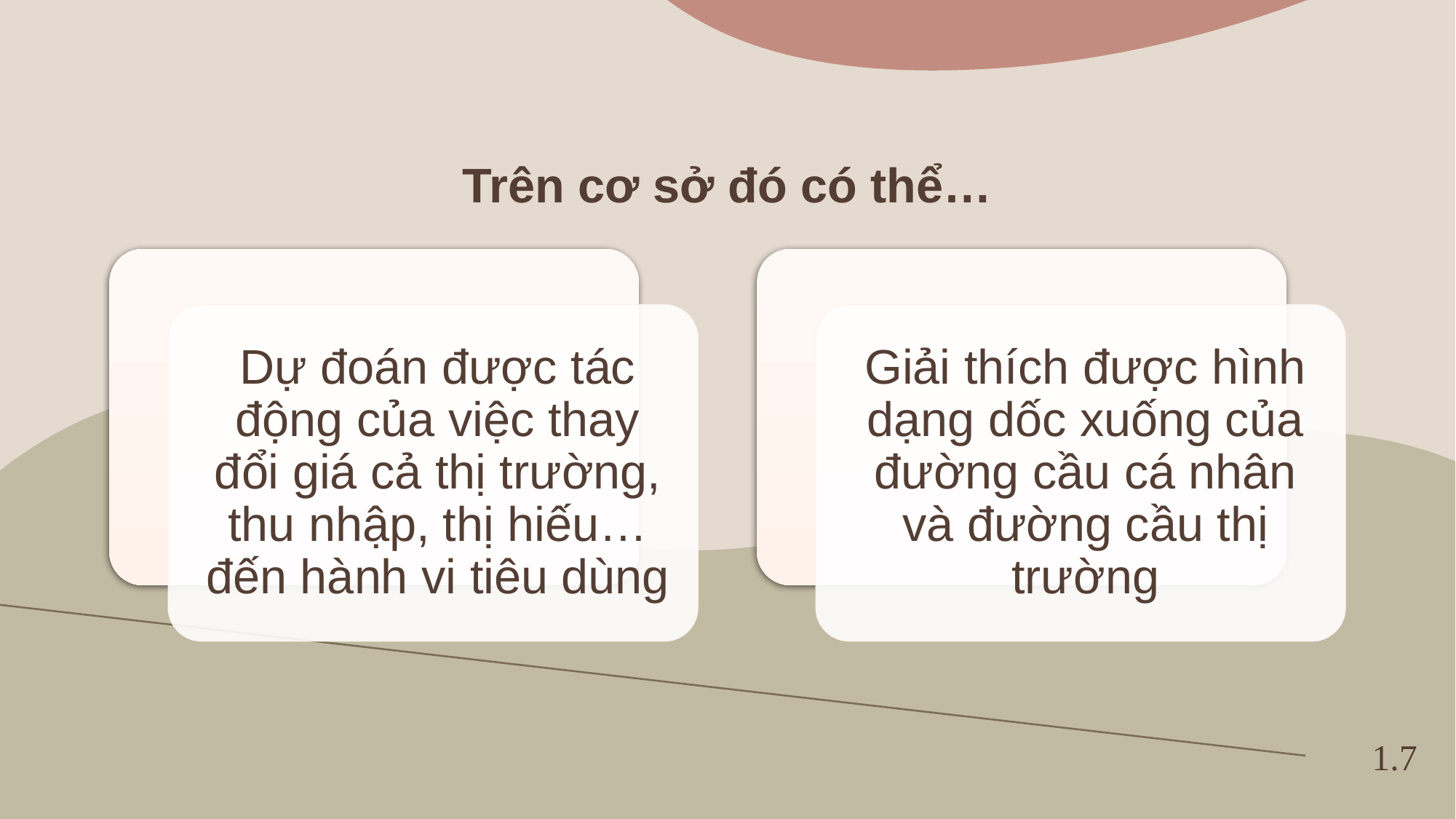

# Trên cơ sở đó có thể…
Dự đoán được tác động của việc thay đổi giá cả thị trường, thu nhập, thị hiếu… đến hành vi tiêu dùng
Giải thích được hình dạng dốc xuống của đường cầu cá nhân và đường cầu thị trường
1.7